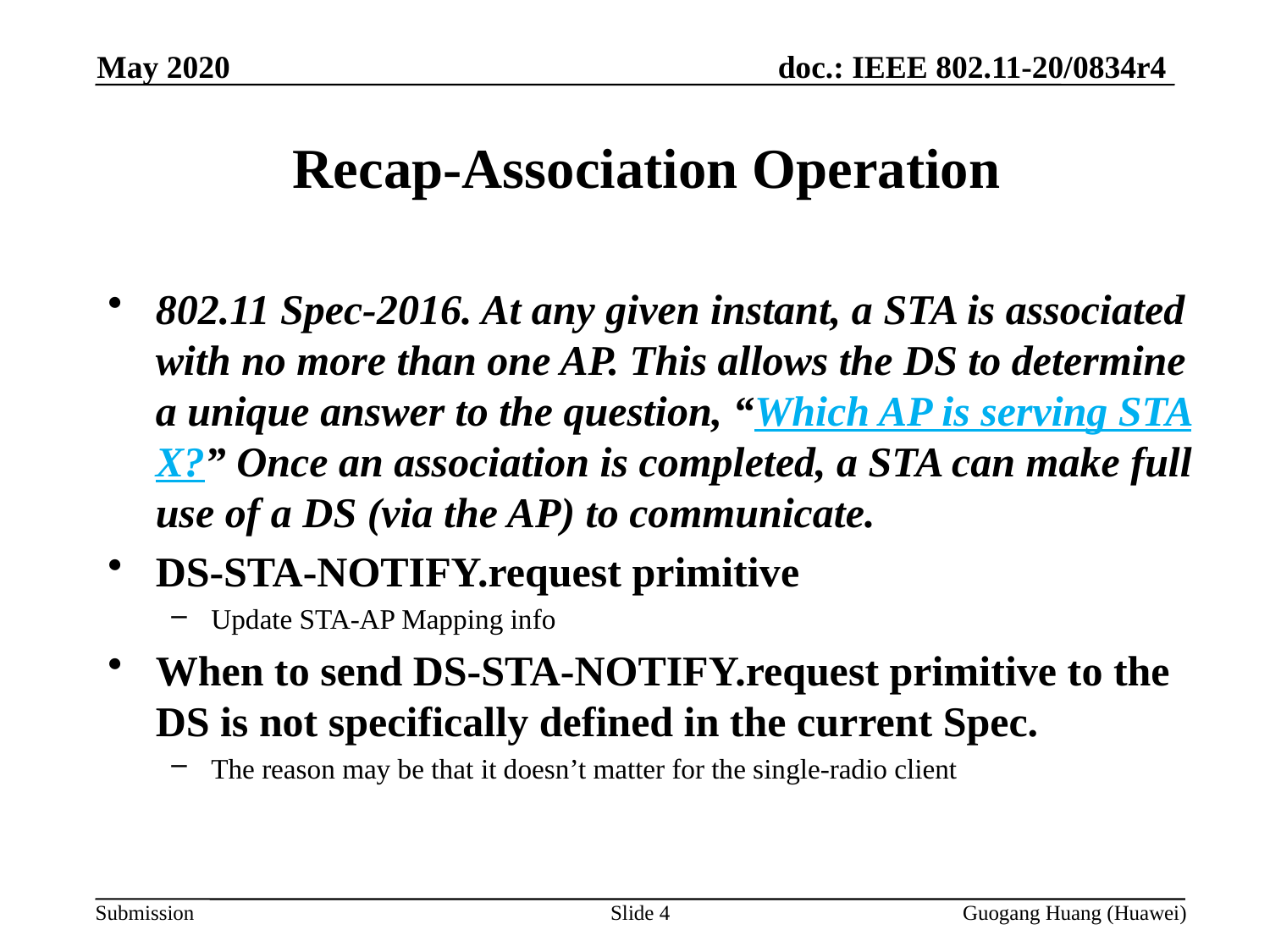

May 2020
Recap-Association Operation
802.11 Spec-2016. At any given instant, a STA is associated with no more than one AP. This allows the DS to determine a unique answer to the question, “Which AP is serving STA X?” Once an association is completed, a STA can make full use of a DS (via the AP) to communicate.
DS-STA-NOTIFY.request primitive
Update STA-AP Mapping info
When to send DS-STA-NOTIFY.request primitive to the DS is not specifically defined in the current Spec.
The reason may be that it doesn’t matter for the single-radio client

Slide 4
Guogang Huang (Huawei)